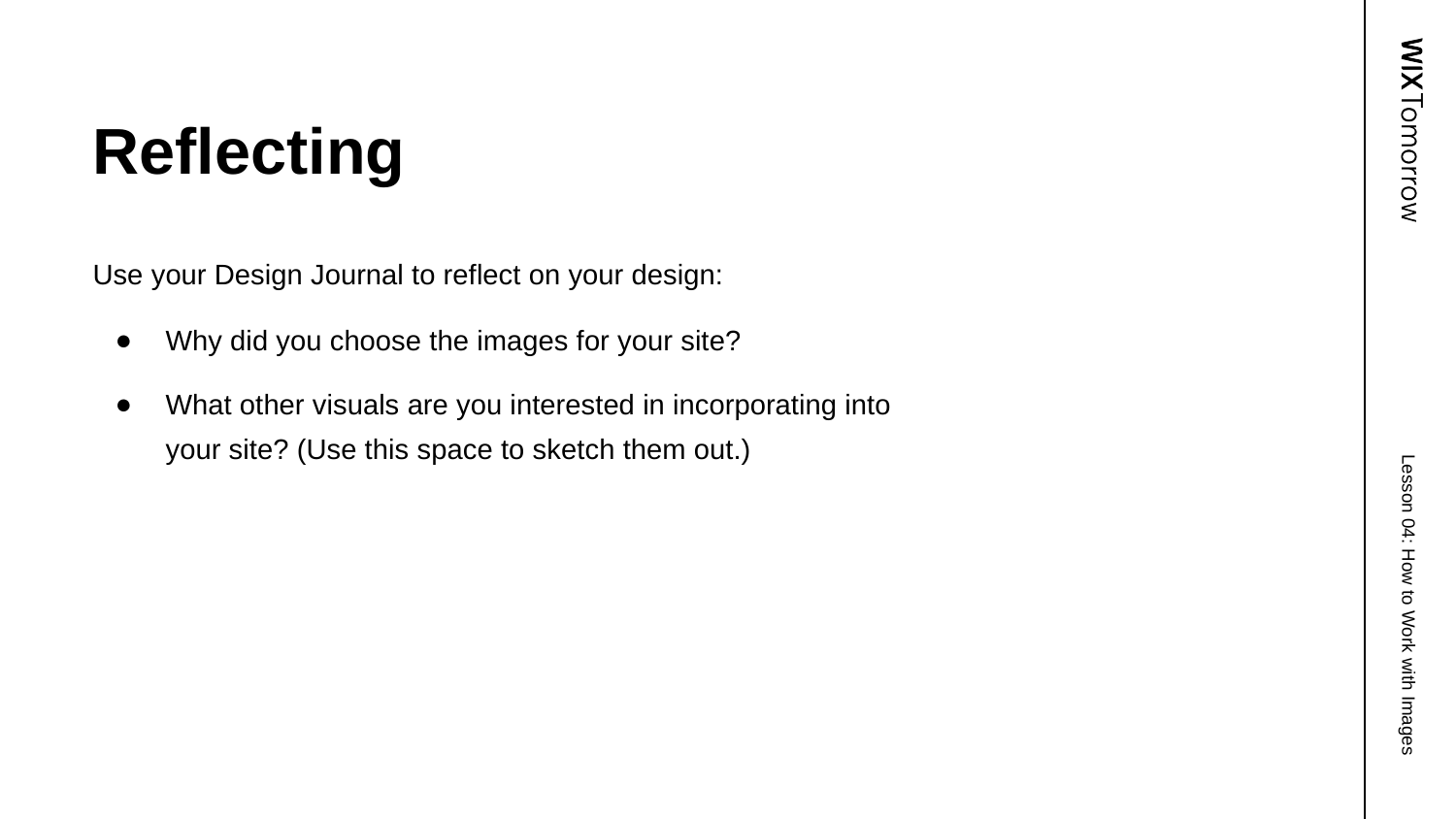

# Reflecting
Use your Design Journal to reflect on your design:
Why did you choose the images for your site?
What other visuals are you interested in incorporating into your site? (Use this space to sketch them out.)